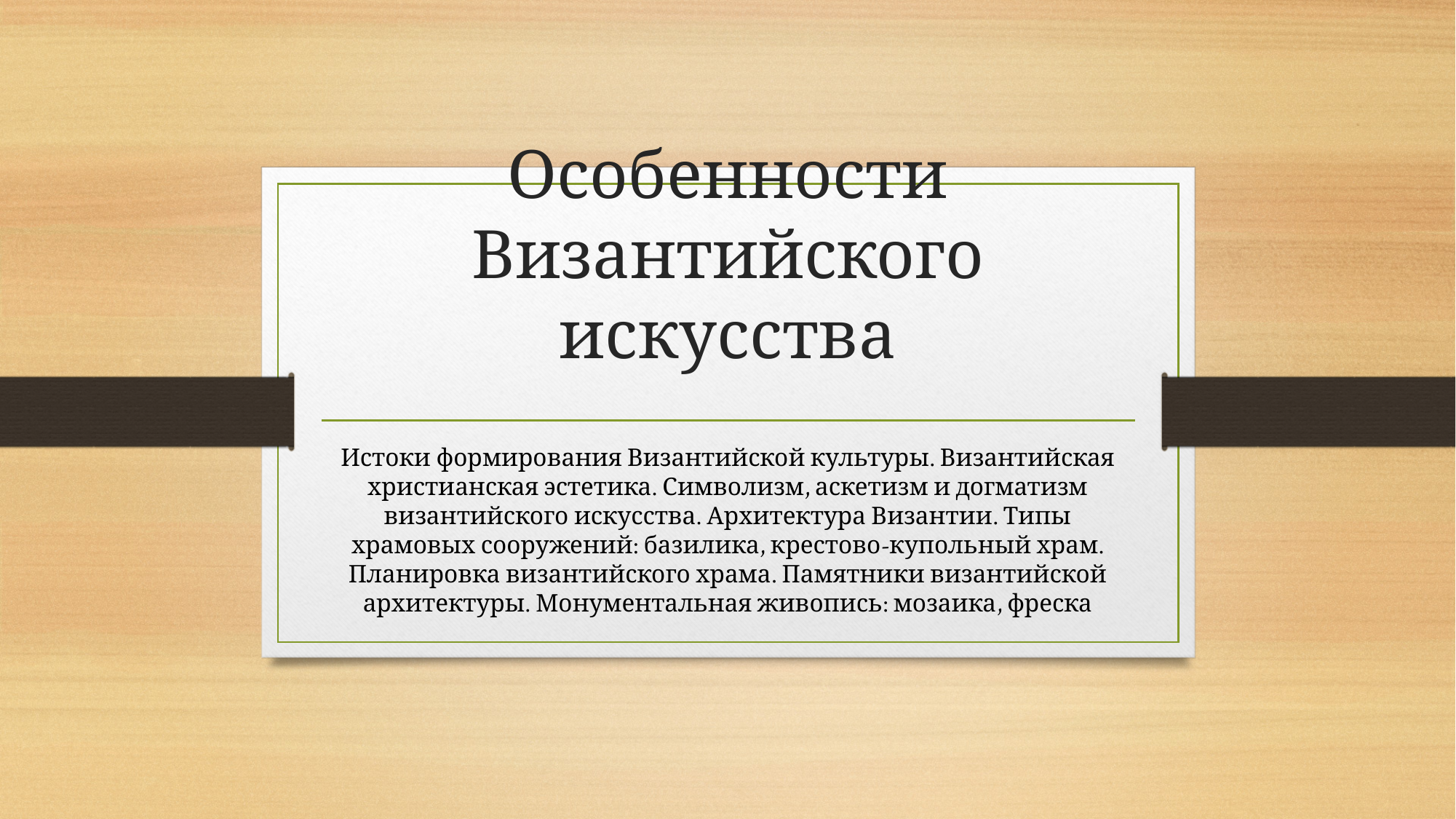

# Особенности Византийского искусства
Истоки формирования Византийской культуры. Византийская христианская эстетика. Символизм, аскетизм и догматизм византийского искусства. Архитектура Византии. Типы храмовых сооружений: базилика, крестово-купольный храм. Планировка византийского храма. Памятники византийской архитектуры. Монументальная живопись: мозаика, фреска